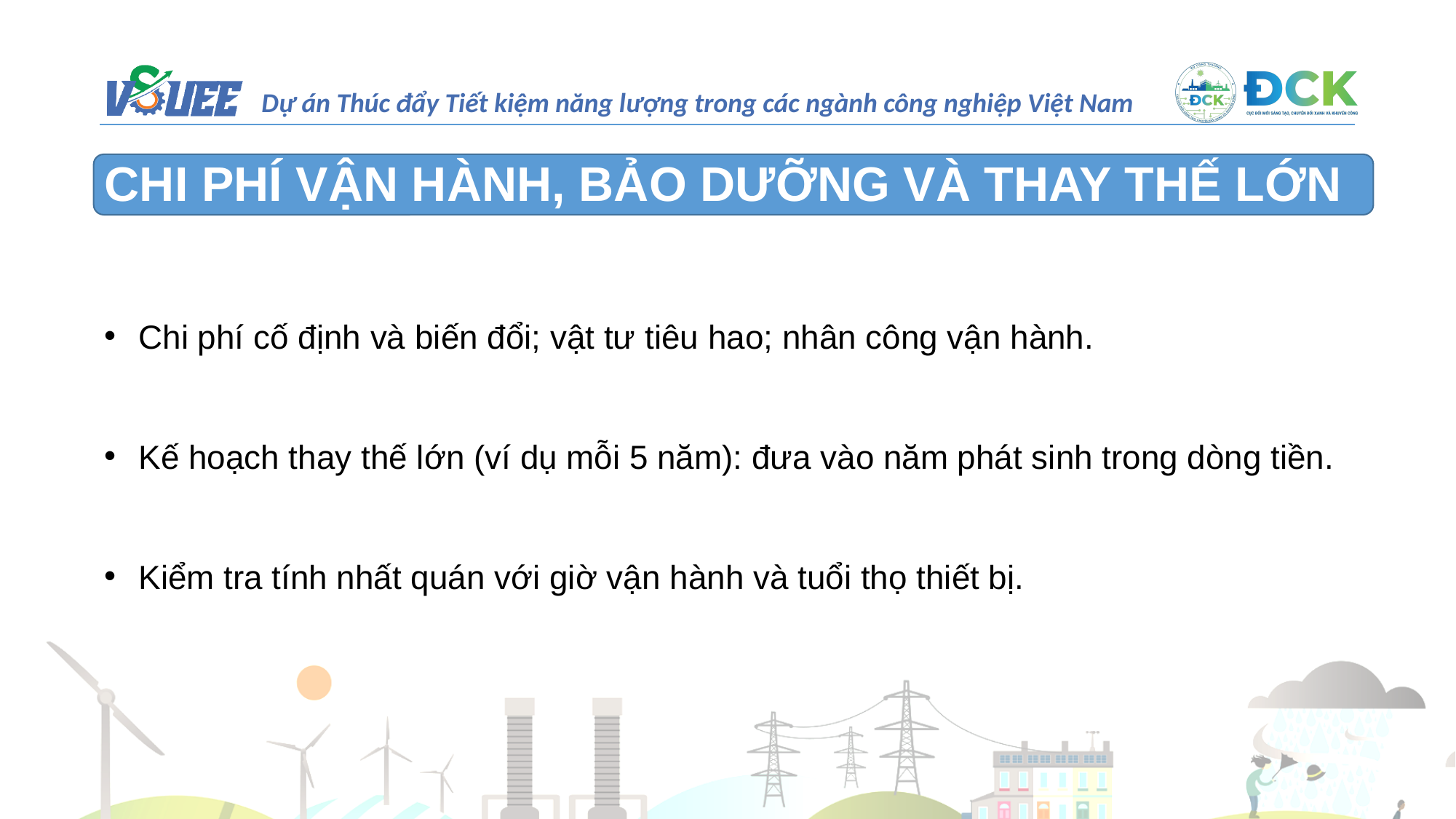

CHI PHÍ VẬN HÀNH, BẢO DƯỠNG VÀ THAY THẾ LỚN
Chi phí cố định và biến đổi; vật tư tiêu hao; nhân công vận hành.

Kế hoạch thay thế lớn (ví dụ mỗi 5 năm): đưa vào năm phát sinh trong dòng tiền.

Kiểm tra tính nhất quán với giờ vận hành và tuổi thọ thiết bị.